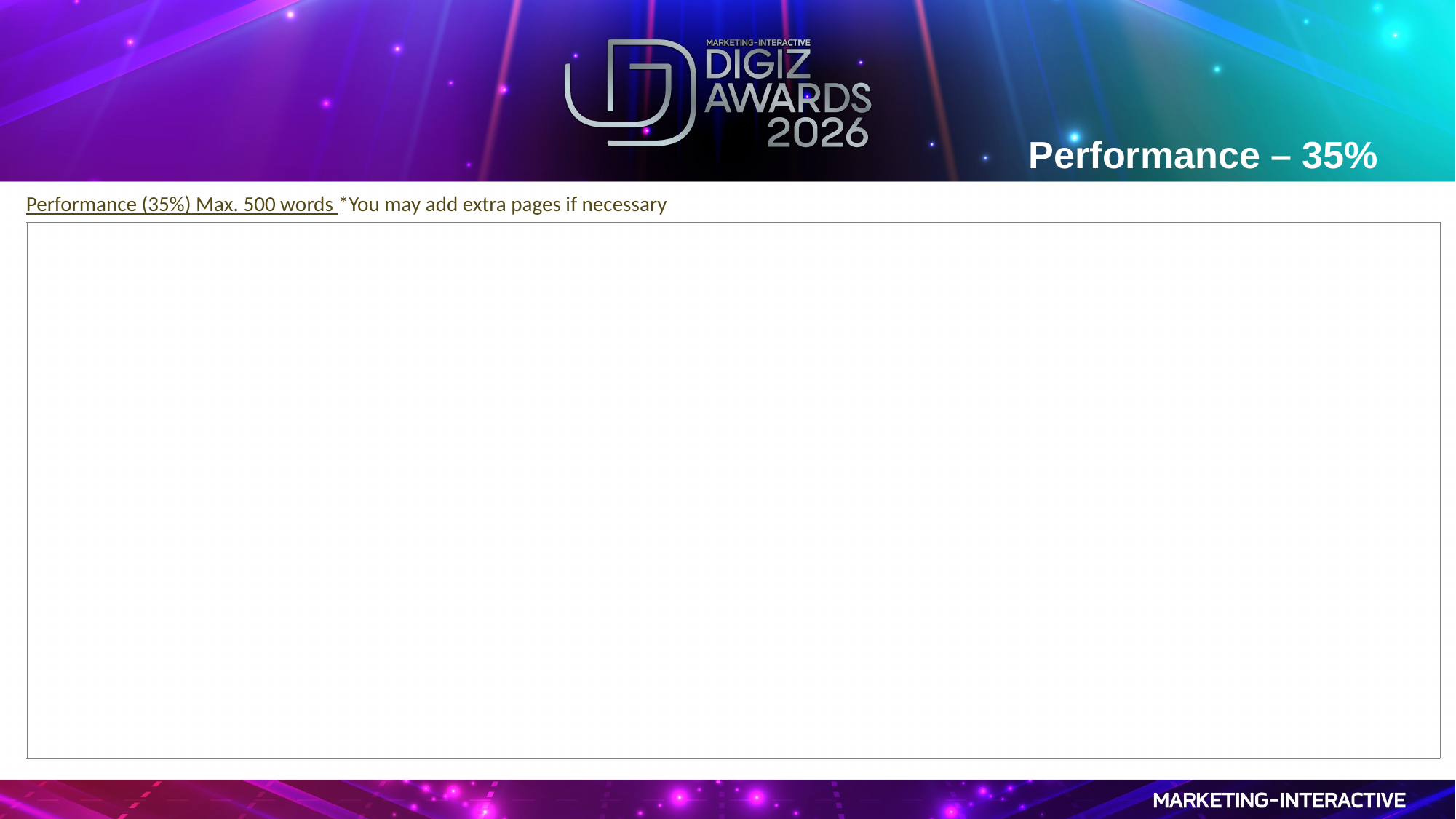

Performance – 35%
Performance (35%) Max. 500 words *You may add extra pages if necessary
|  |
| --- |